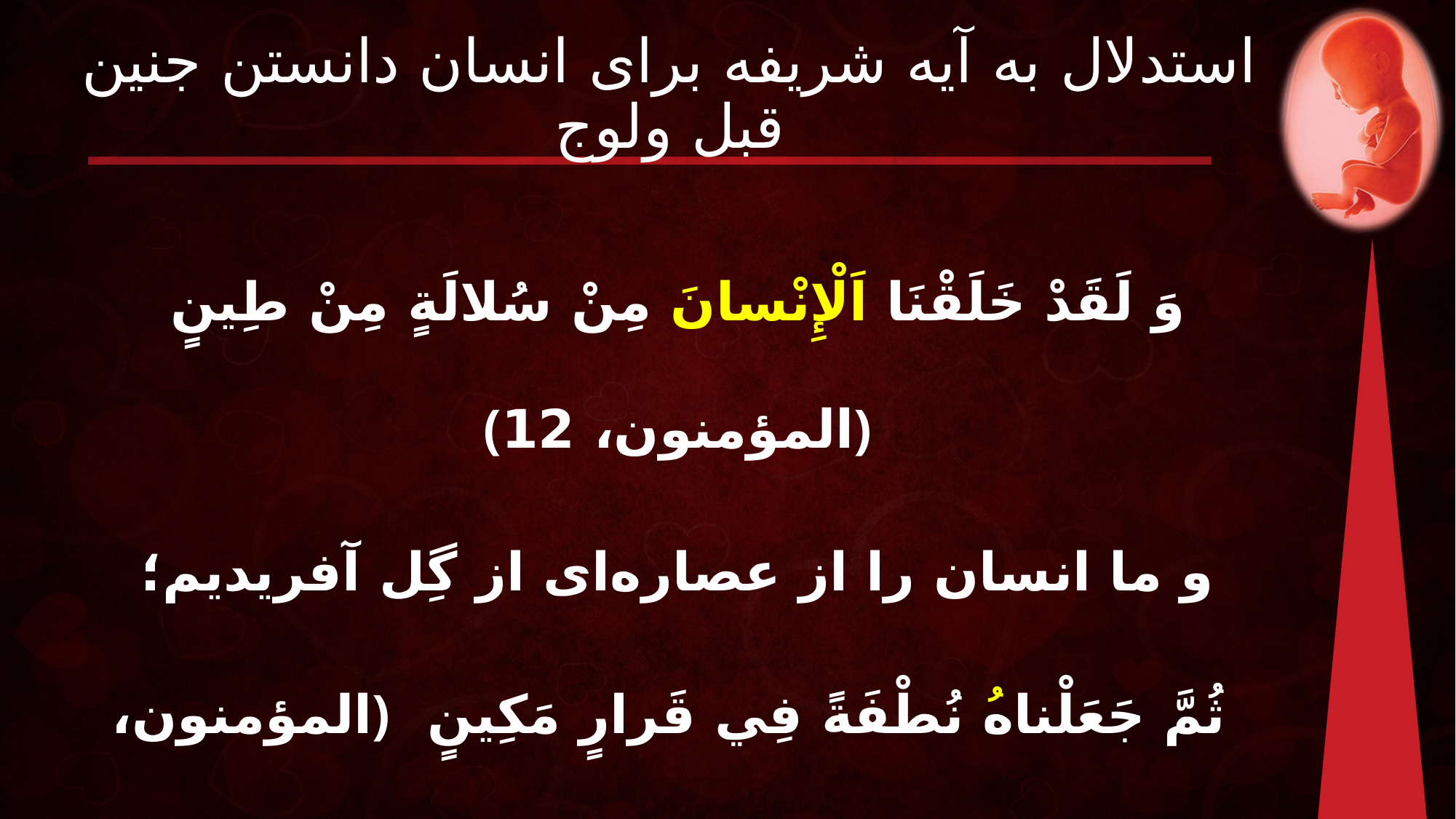

# استدلال به آیه شریفه برای انسان دانستن جنین قبل ولوج
 وَ لَقَدْ خَلَقْنَا اَلْإِنْسانَ مِنْ سُلالَةٍ مِنْ طِينٍ  ﴿المؤمنون‏، 12﴾
و ما انسان را از عصاره‌ای از گِل آفریدیم؛
 ثُمَّ جَعَلْناهُ نُطْفَةً فِي قَرارٍ مَكِينٍ  ﴿المؤمنون‏، 13﴾
سپس او را نطفه‌ای در قرارگاه مطمئن قرار دادیم؛